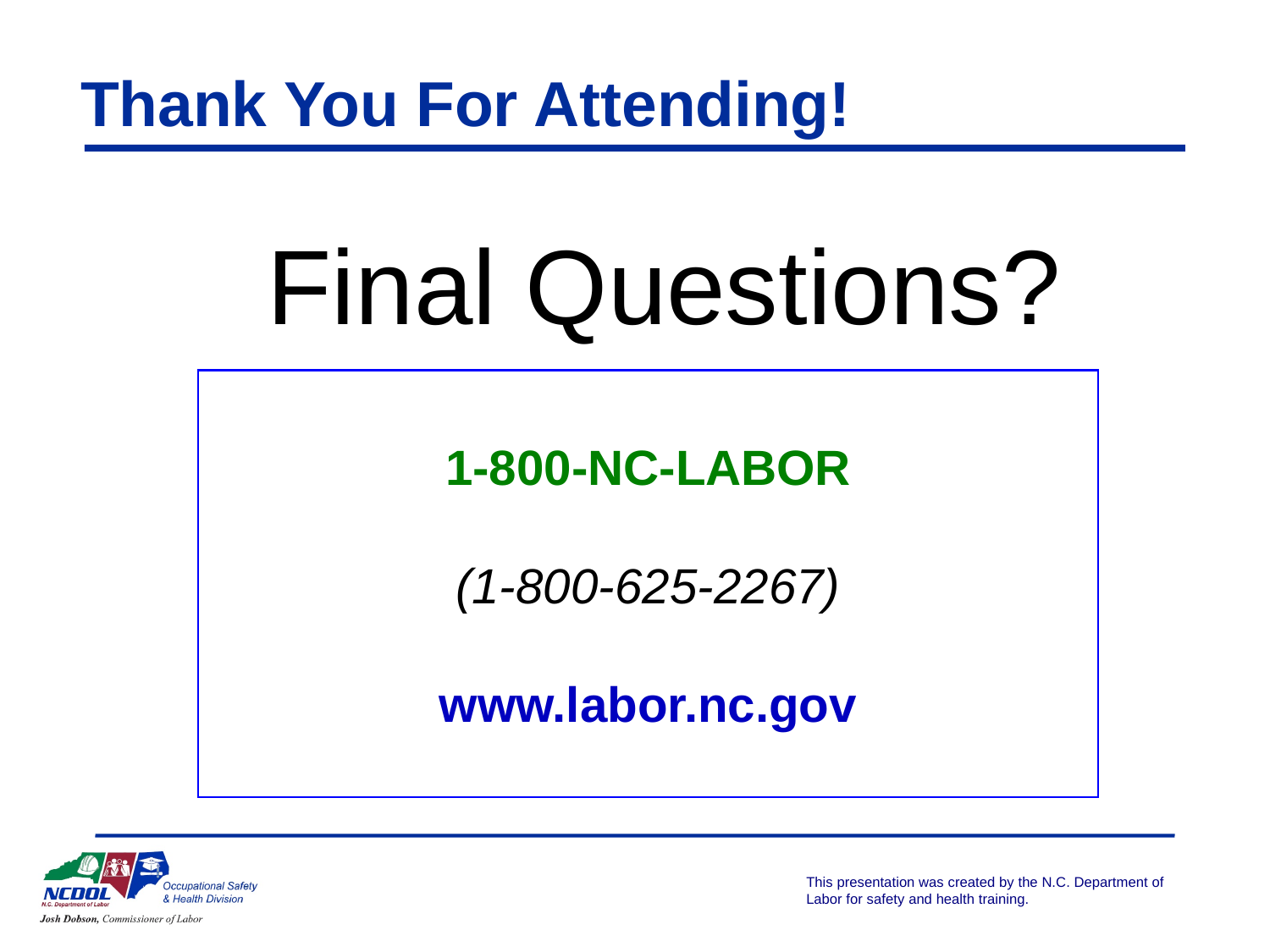

# Thank You For Attending!
Final Questions?

1-800-NC-LABOR

(1-800-625-2267)

www.labor.nc.gov